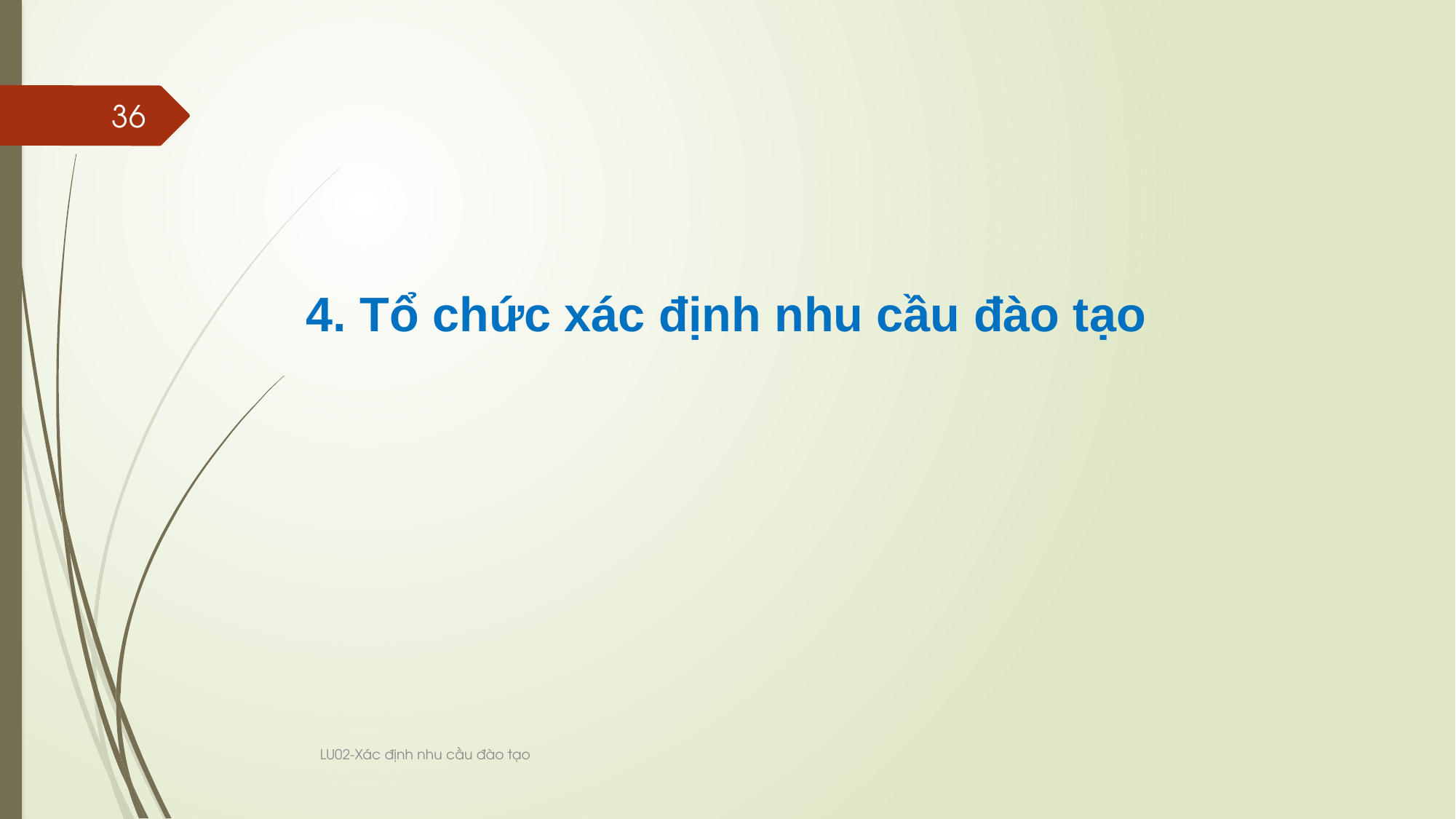

36

4. Tổ chức xác định nhu cầu đào tạo

LU02-Xác định nhu cầu đào tạo